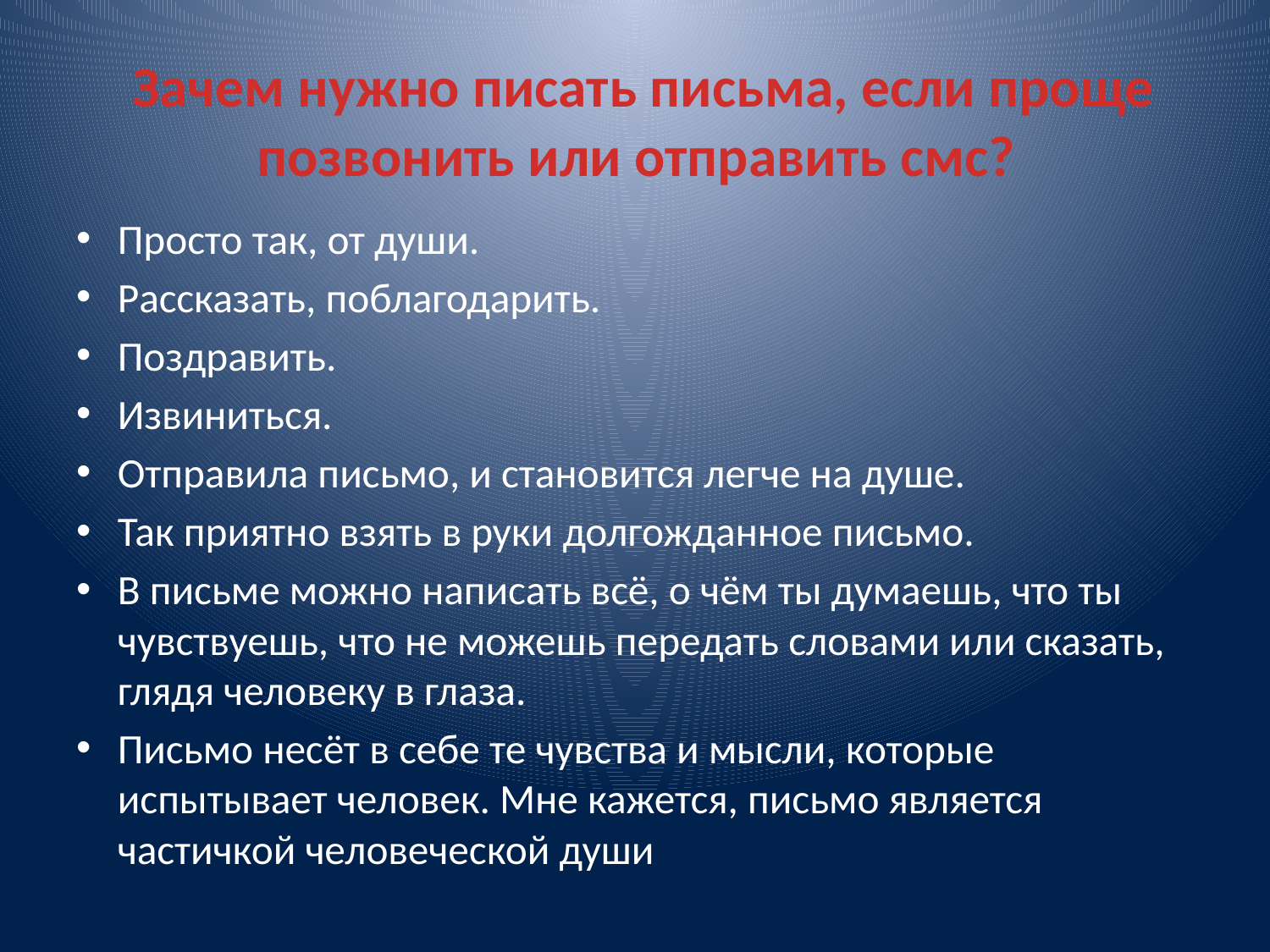

# Зачем нужно писать письма, если проще позвонить или отправить смс?
Просто так, от души.
Рассказать, поблагодарить.
Поздравить.
Извиниться.
Отправила письмо, и становится легче на душе.
Так приятно взять в руки долгожданное письмо.
В письме можно написать всё, о чём ты думаешь, что ты чувствуешь, что не можешь передать словами или сказать, глядя человеку в глаза.
Письмо несёт в себе те чувства и мысли, которые испытывает человек. Мне кажется, письмо является частичкой человеческой души